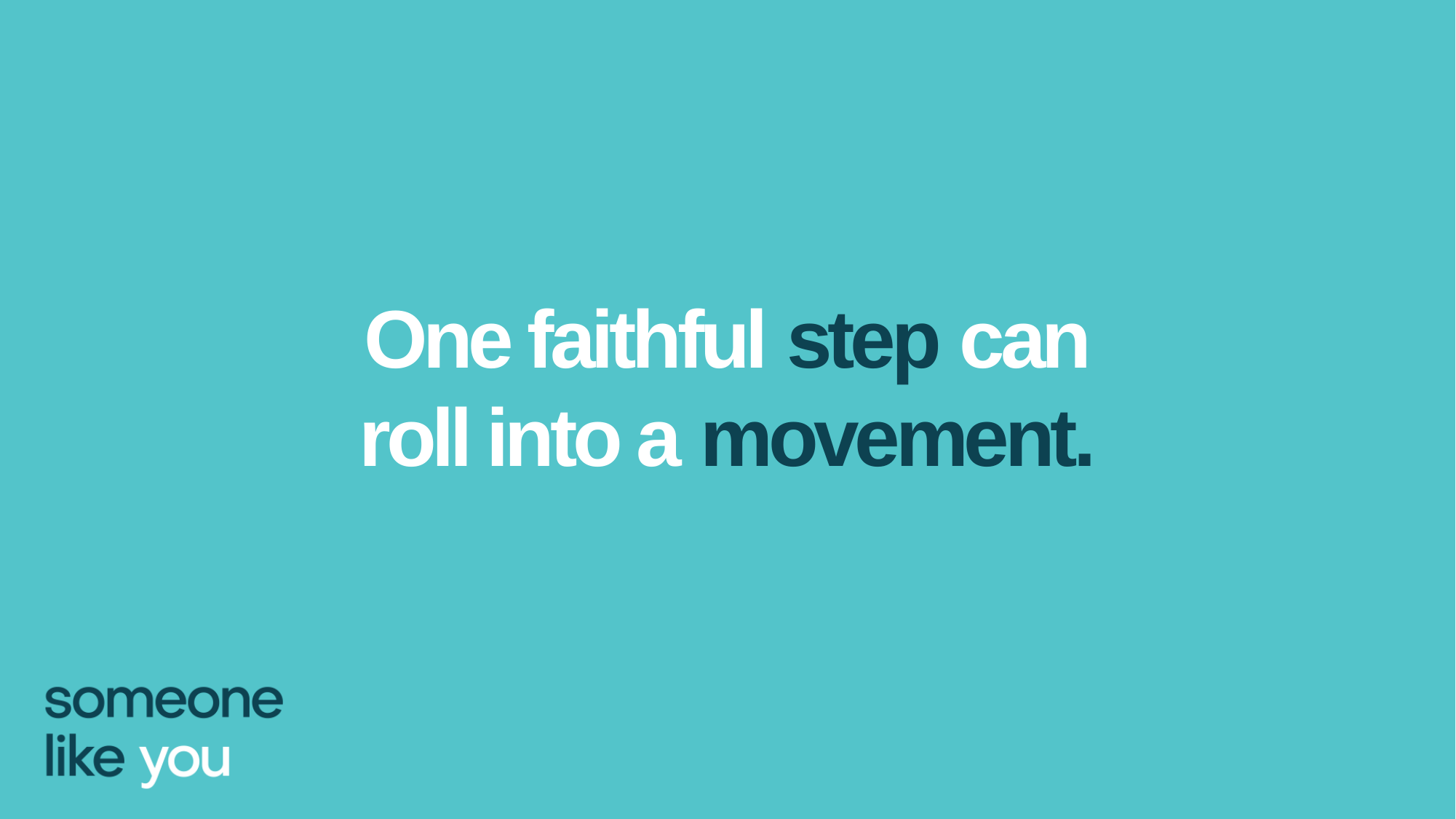

One faithful step can
roll into a movement.